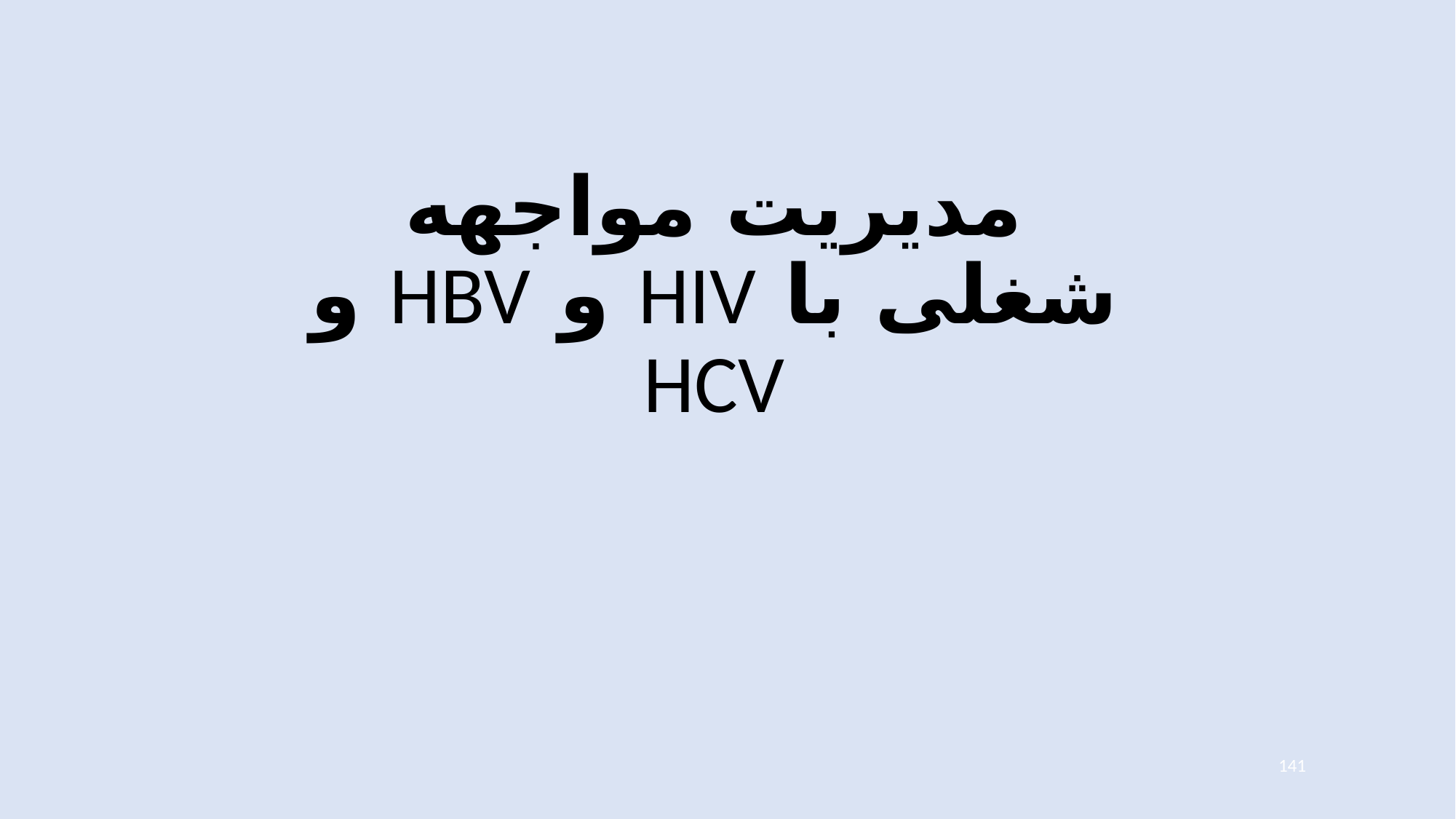

# مدیریت مواجهه شغلی با HIV و HBV و HCV

141